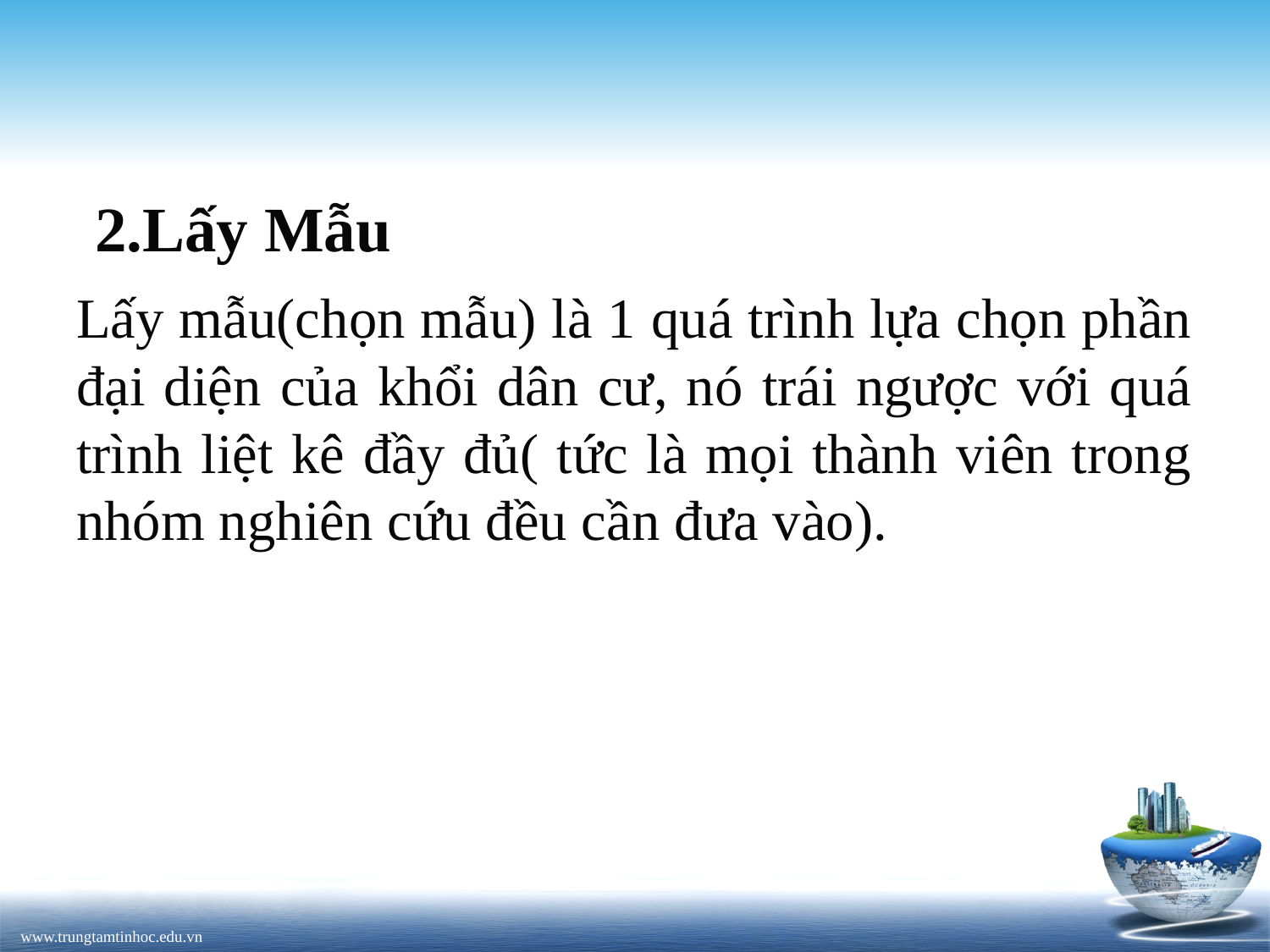

# 2.Lấy Mẫu
Lấy mẫu(chọn mẫu) là 1 quá trình lựa chọn phần đại diện của khổi dân cư, nó trái ngược với quá trình liệt kê đầy đủ( tức là mọi thành viên trong nhóm nghiên cứu đều cần đưa vào).